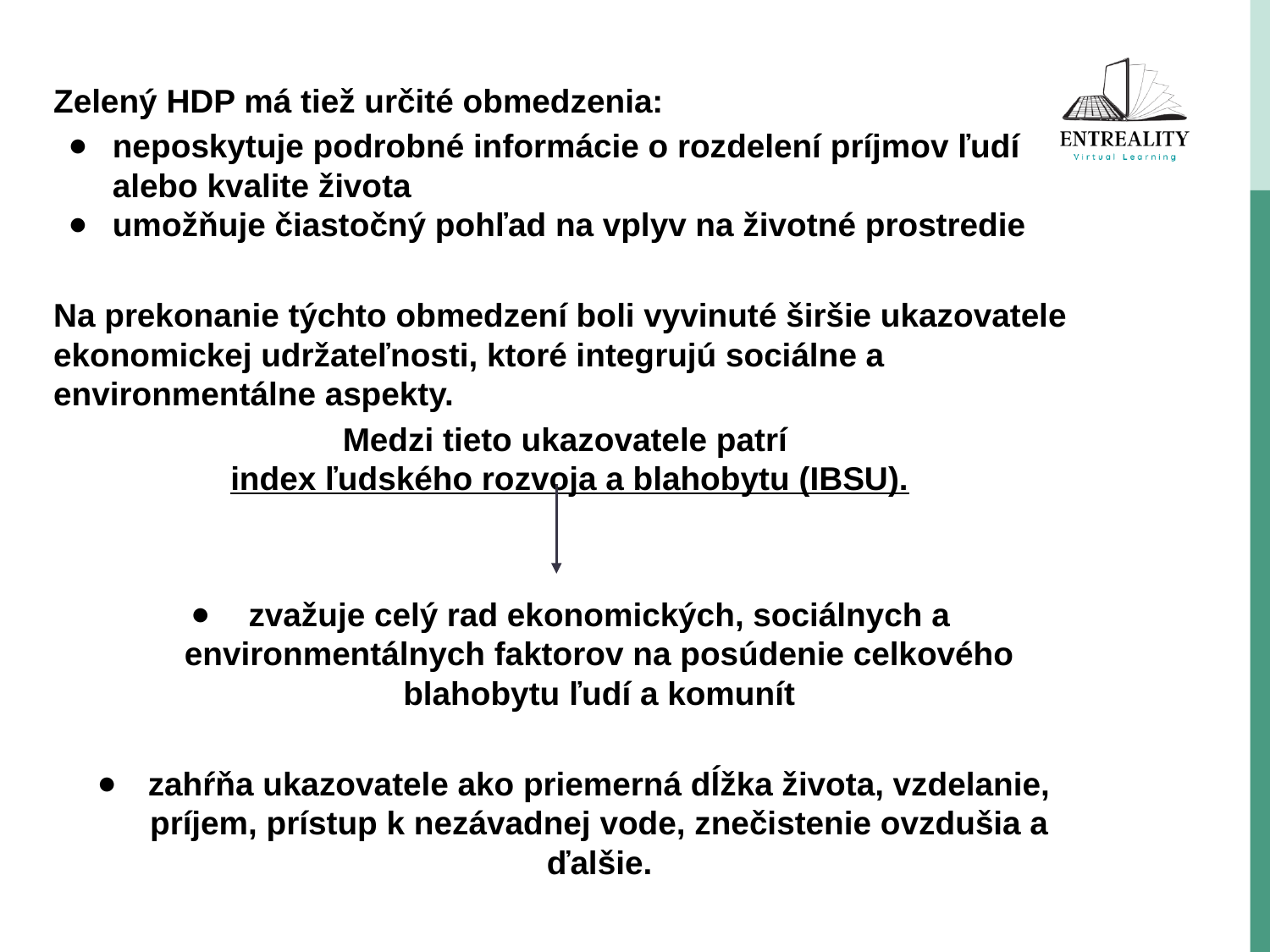

Zelený HDP má tiež určité obmedzenia:
neposkytuje podrobné informácie o rozdelení príjmov ľudí alebo kvalite života
umožňuje čiastočný pohľad na vplyv na životné prostredie

Na prekonanie týchto obmedzení boli vyvinuté širšie ukazovatele ekonomickej udržateľnosti, ktoré integrujú sociálne a environmentálne aspekty.
Medzi tieto ukazovatele patrí
index ľudského rozvoja a blahobytu (IBSU).

zvažuje celý rad ekonomických, sociálnych a environmentálnych faktorov na posúdenie celkového blahobytu ľudí a komunít

zahŕňa ukazovatele ako priemerná dĺžka života, vzdelanie, príjem, prístup k nezávadnej vode, znečistenie ovzdušia a ďalšie.